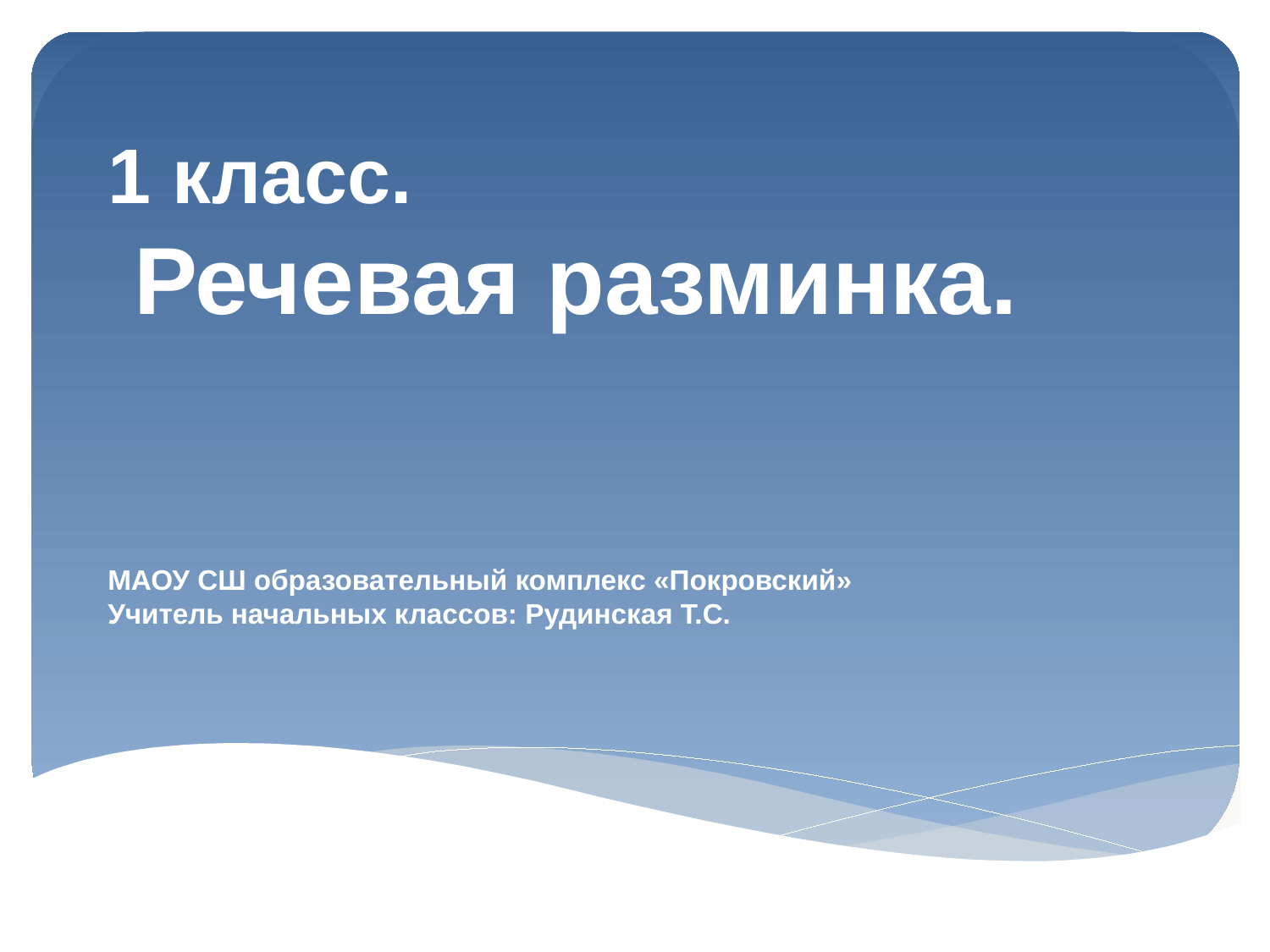

1 класс.
 Речевая разминка.

МАОУ СШ образовательный комплекс «Покровский»
Учитель начальных классов: Рудинская Т.С.